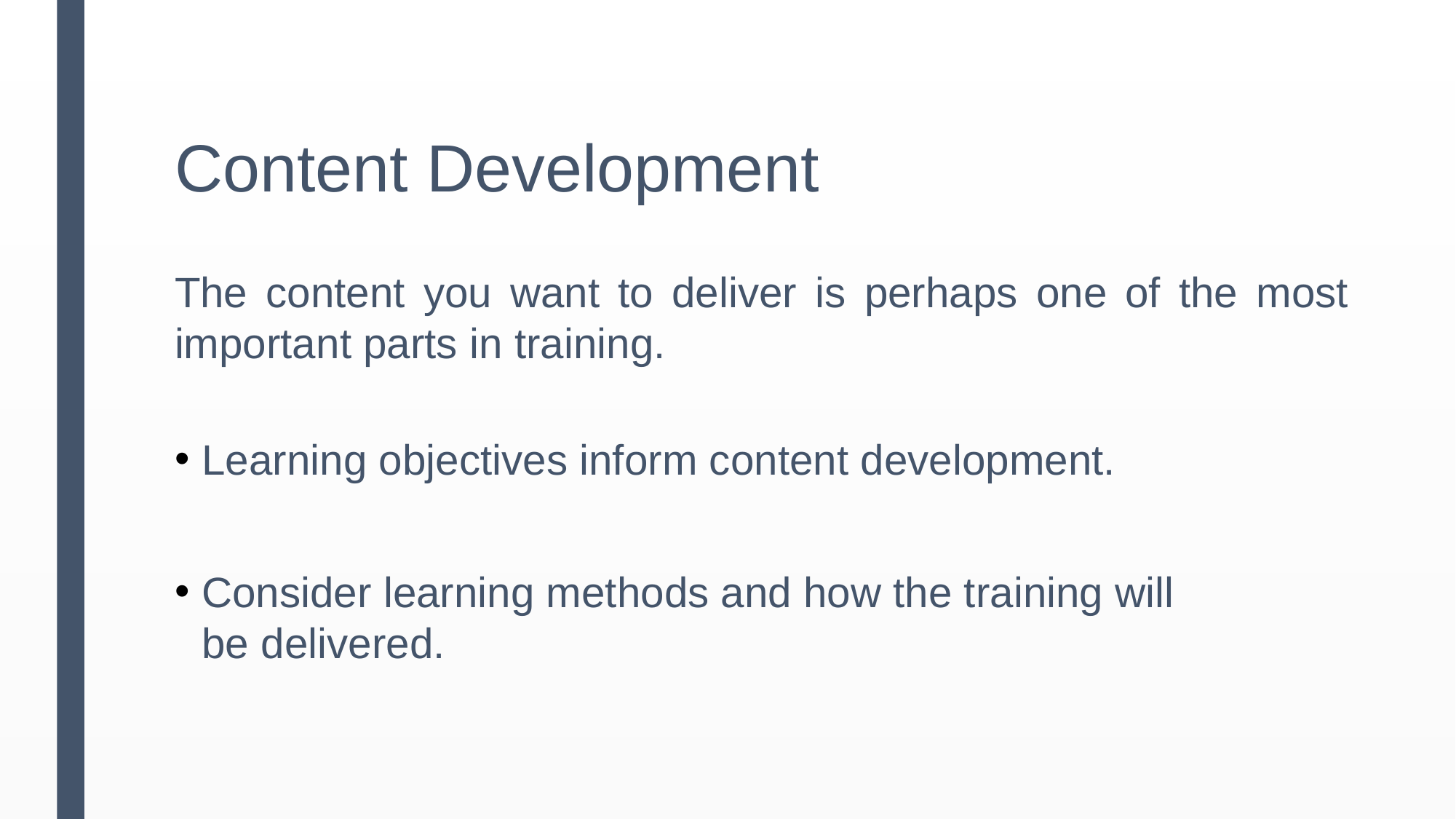

# Content Development
The content you want to deliver is perhaps one of the most important parts in training.

Learning objectives inform content development.

Consider learning methods and how the training will be delivered.